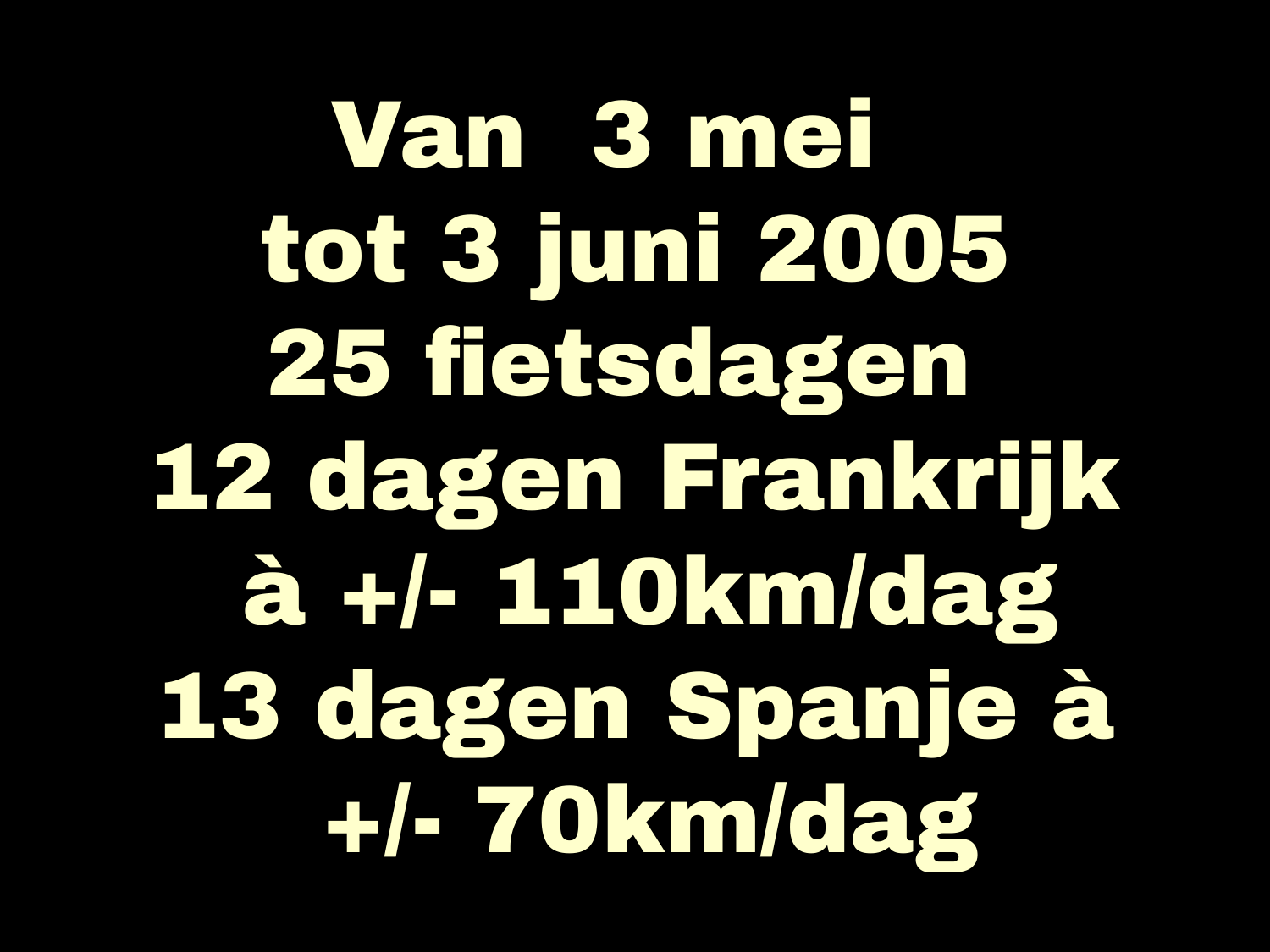

Van  3 mei
tot 3 juni 2005
25 fietsdagen
12 dagen Frankrijk
 à +/- 110km/dag
13 dagen Spanje à
 +/- 70km/dag